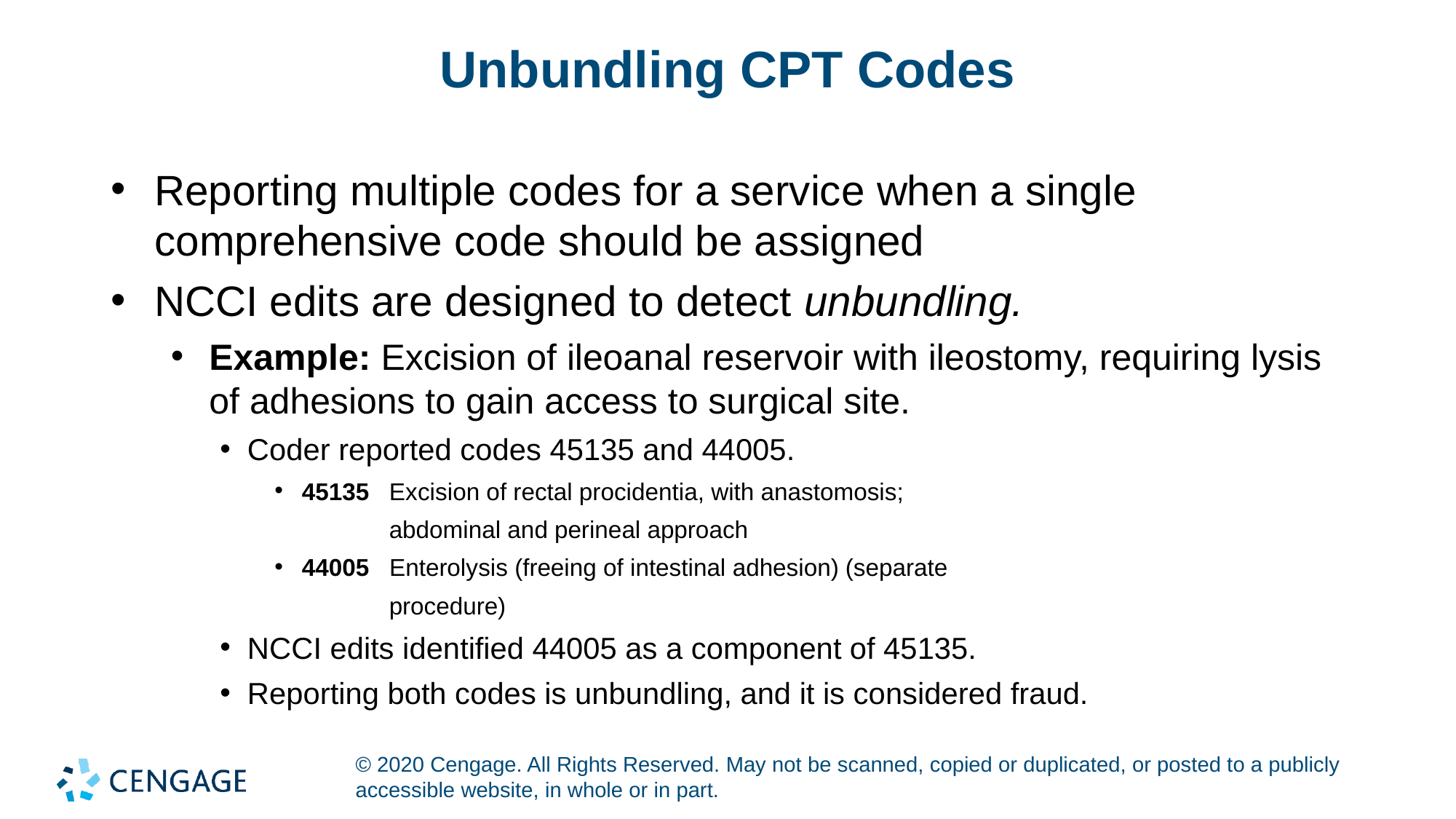

# Unbundling CPT Codes
Reporting multiple codes for a service when a single comprehensive code should be assigned
NCCI edits are designed to detect unbundling.
Example: Excision of ileoanal reservoir with ileostomy, requiring lysis of adhesions to gain access to surgical site.
Coder reported codes 45135 and 44005.
45135   Excision of rectal procidentia, with anastomosis;
                 abdominal and perineal approach
44005   Enterolysis (freeing of intestinal adhesion) (separate
                 procedure)
NCCI edits identified 44005 as a component of 45135.
Reporting both codes is unbundling, and it is considered fraud.